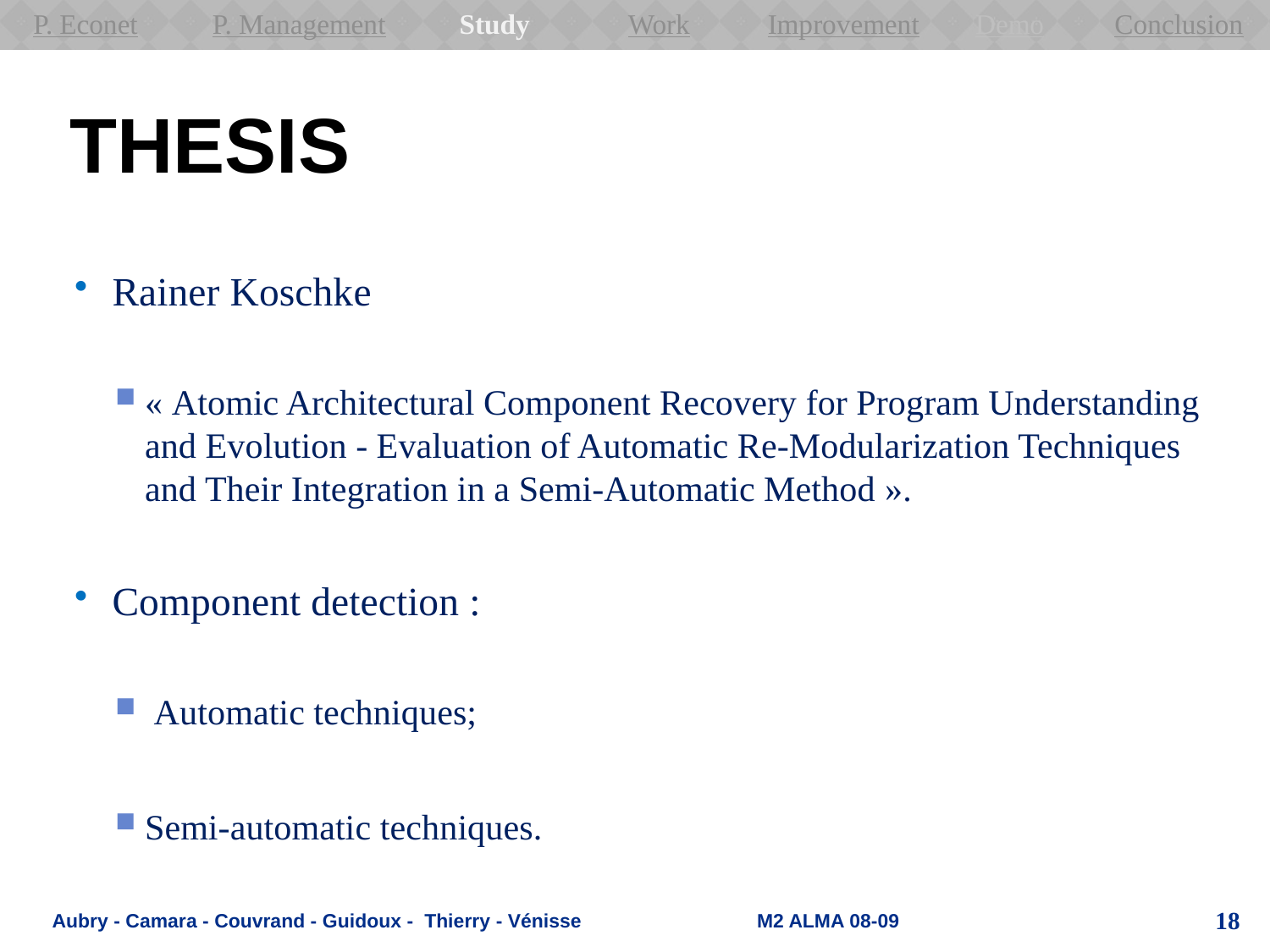

P. Econet
P. Management
Study
Work
Improvement
Conclusion
Demo
# Thesis
Rainer Koschke

« Atomic Architectural Component Recovery for Program Understanding and Evolution - Evaluation of Automatic Re-Modularization Techniques and Their Integration in a Semi-Automatic Method ».

Component detection :

 Automatic techniques;

Semi-automatic techniques.

Aubry - Camara - Couvrand - Guidoux -  Thierry - Vénisse                                M2 ALMA 08-09
18